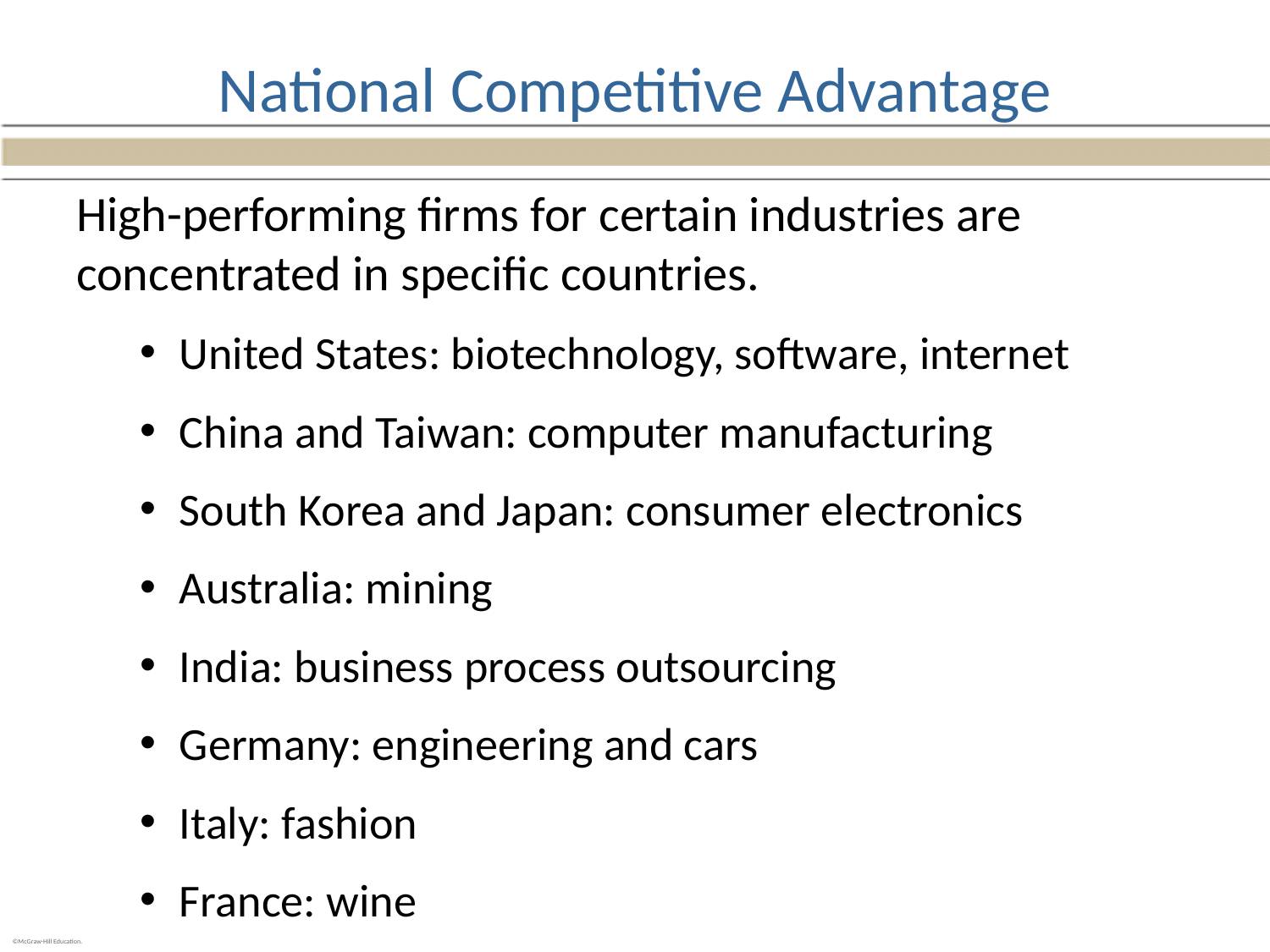

# National Competitive Advantage
High-performing firms for certain industries are concentrated in specific countries.
United States: biotechnology, software, internet
China and Taiwan: computer manufacturing
South Korea and Japan: consumer electronics
Australia: mining
India: business process outsourcing
Germany: engineering and cars
Italy: fashion
France: wine